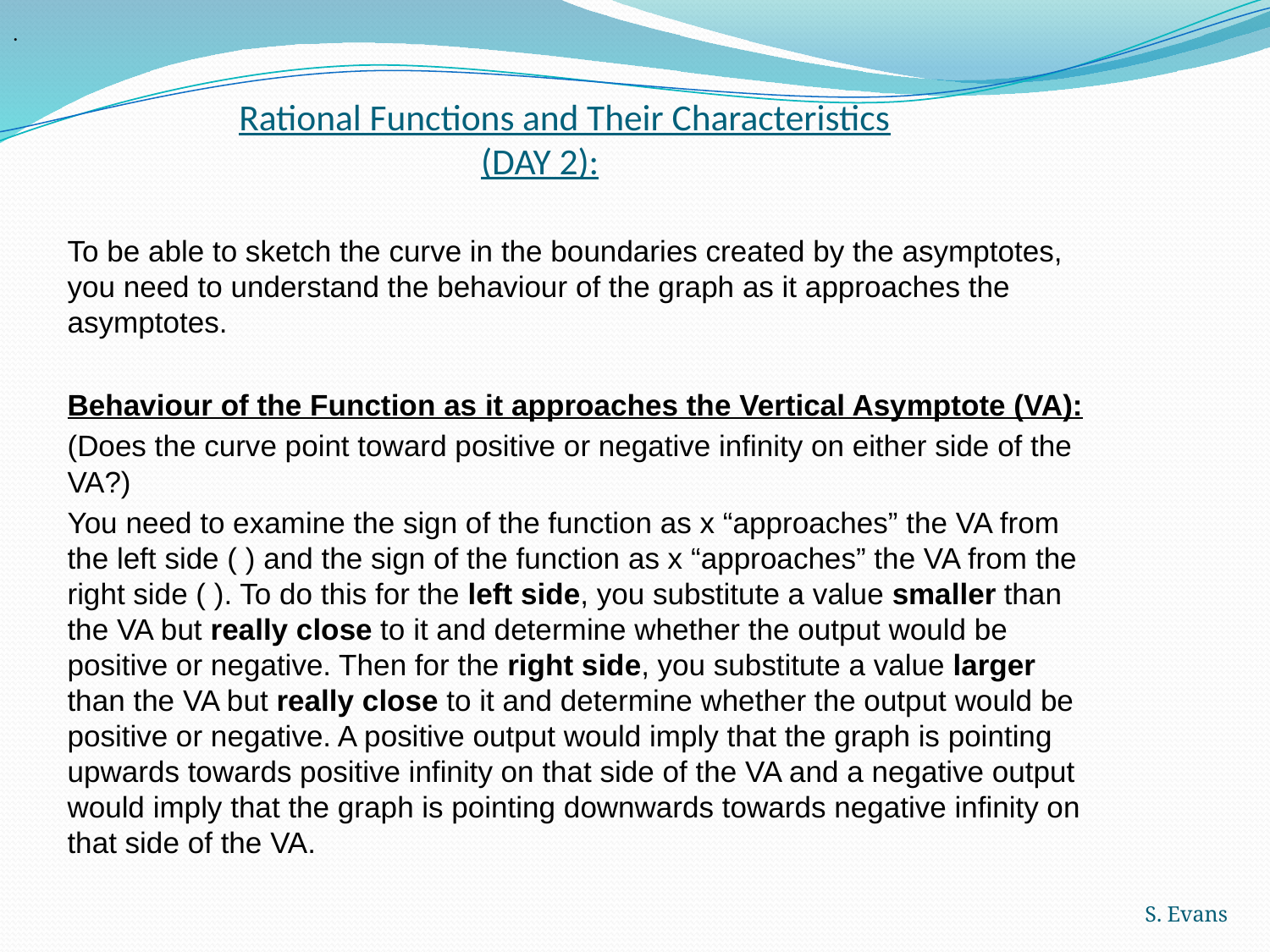

.
# Rational Functions and Their Characteristics (DAY 2):
To be able to sketch the curve in the boundaries created by the asymptotes, you need to understand the behaviour of the graph as it approaches the asymptotes.

Behaviour of the Function as it approaches the Vertical Asymptote (VA):
(Does the curve point toward positive or negative infinity on either side of the VA?)
You need to examine the sign of the function as x “approaches” the VA from the left side ( ) and the sign of the function as x “approaches” the VA from the right side ( ). To do this for the left side, you substitute a value smaller than the VA but really close to it and determine whether the output would be positive or negative. Then for the right side, you substitute a value larger than the VA but really close to it and determine whether the output would be positive or negative. A positive output would imply that the graph is pointing upwards towards positive infinity on that side of the VA and a negative output would imply that the graph is pointing downwards towards negative infinity on that side of the VA.

S. Evans